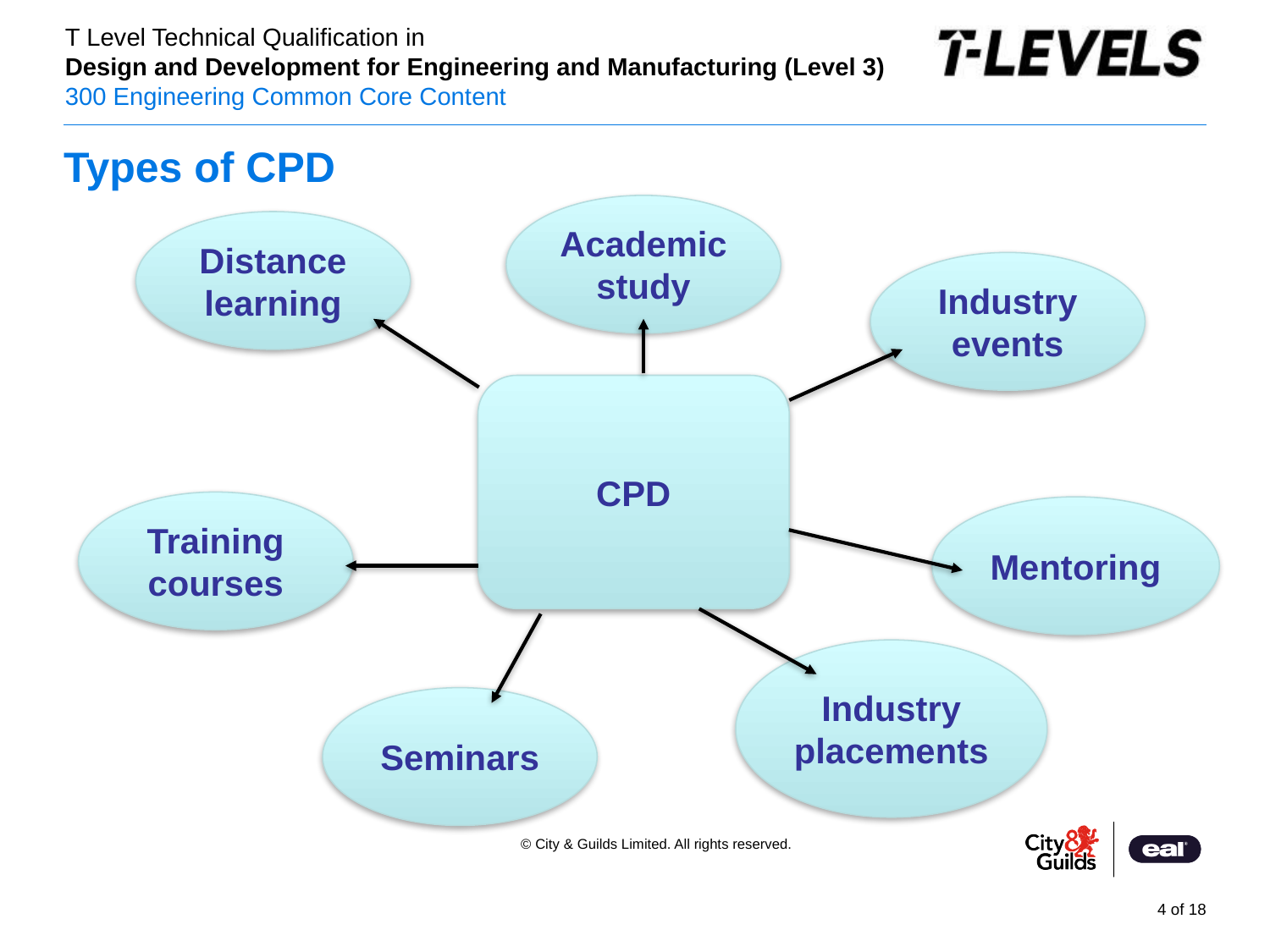

# Types of CPD
Academic study
Distance learning
Industry events
CPD
Training courses
Mentoring
Industry placements
Seminars